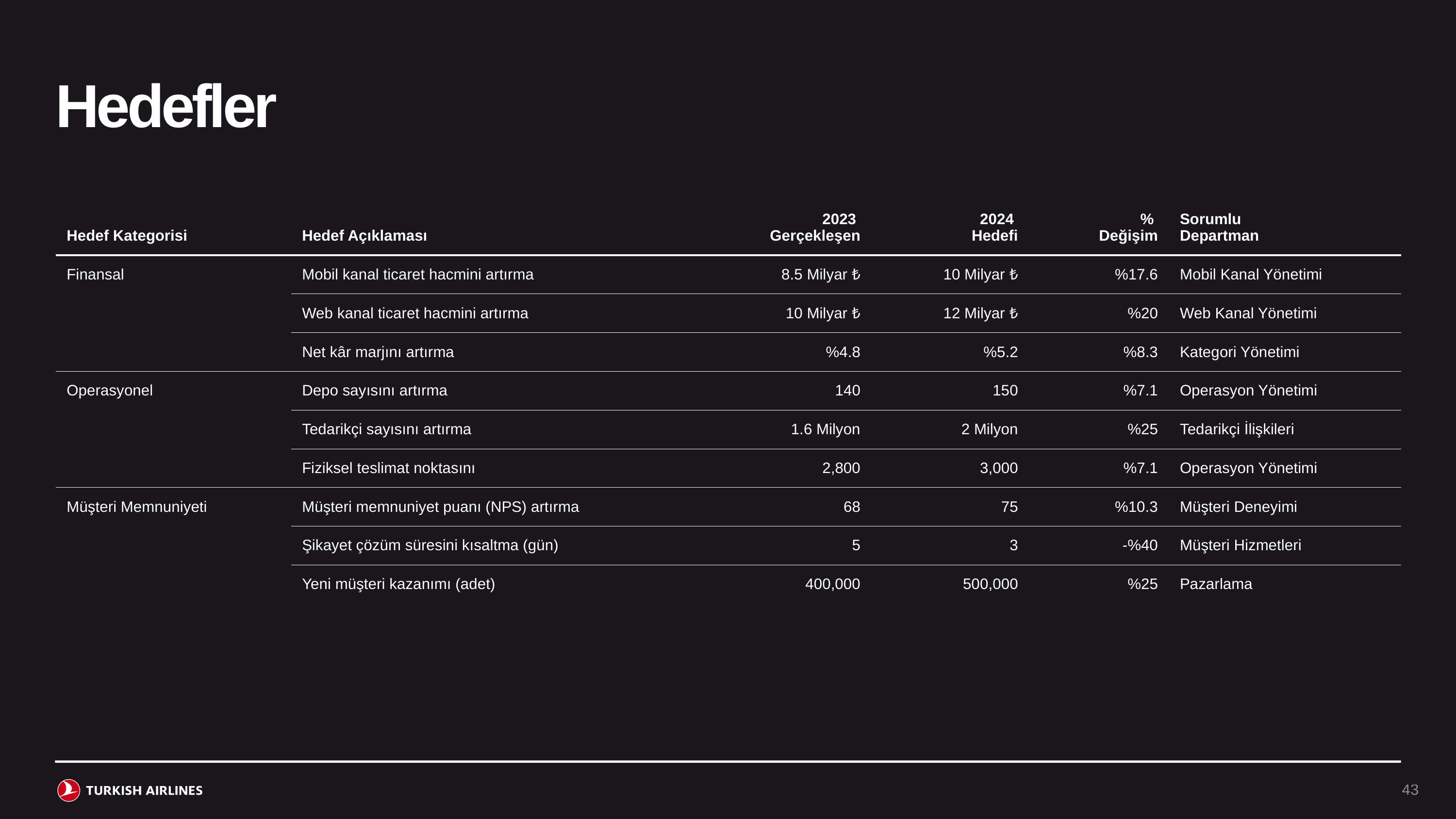

# Hedefler
| Hedef Kategorisi | Hedef Açıklaması | 2023 Gerçekleşen | 2024 Hedefi | % Değişim | Sorumlu Departman |
| --- | --- | --- | --- | --- | --- |
| Finansal | Mobil kanal ticaret hacmini artırma | 8.5 Milyar ₺ | 10 Milyar ₺ | %17.6 | Mobil Kanal Yönetimi |
|  | Web kanal ticaret hacmini artırma | 10 Milyar ₺ | 12 Milyar ₺ | %20 | Web Kanal Yönetimi |
|  | Net kâr marjını artırma | %4.8 | %5.2 | %8.3 | Kategori Yönetimi |
| Operasyonel | Depo sayısını artırma | 140 | 150 | %7.1 | Operasyon Yönetimi |
|  | Tedarikçi sayısını artırma | 1.6 Milyon | 2 Milyon | %25 | Tedarikçi İlişkileri |
|  | Fiziksel teslimat noktasını | 2,800 | 3,000 | %7.1 | Operasyon Yönetimi |
| Müşteri Memnuniyeti | Müşteri memnuniyet puanı (NPS) artırma | 68 | 75 | %10.3 | Müşteri Deneyimi |
|  | Şikayet çözüm süresini kısaltma (gün) | 5 | 3 | -%40 | Müşteri Hizmetleri |
|  | Yeni müşteri kazanımı (adet) | 400,000 | 500,000 | %25 | Pazarlama |
43